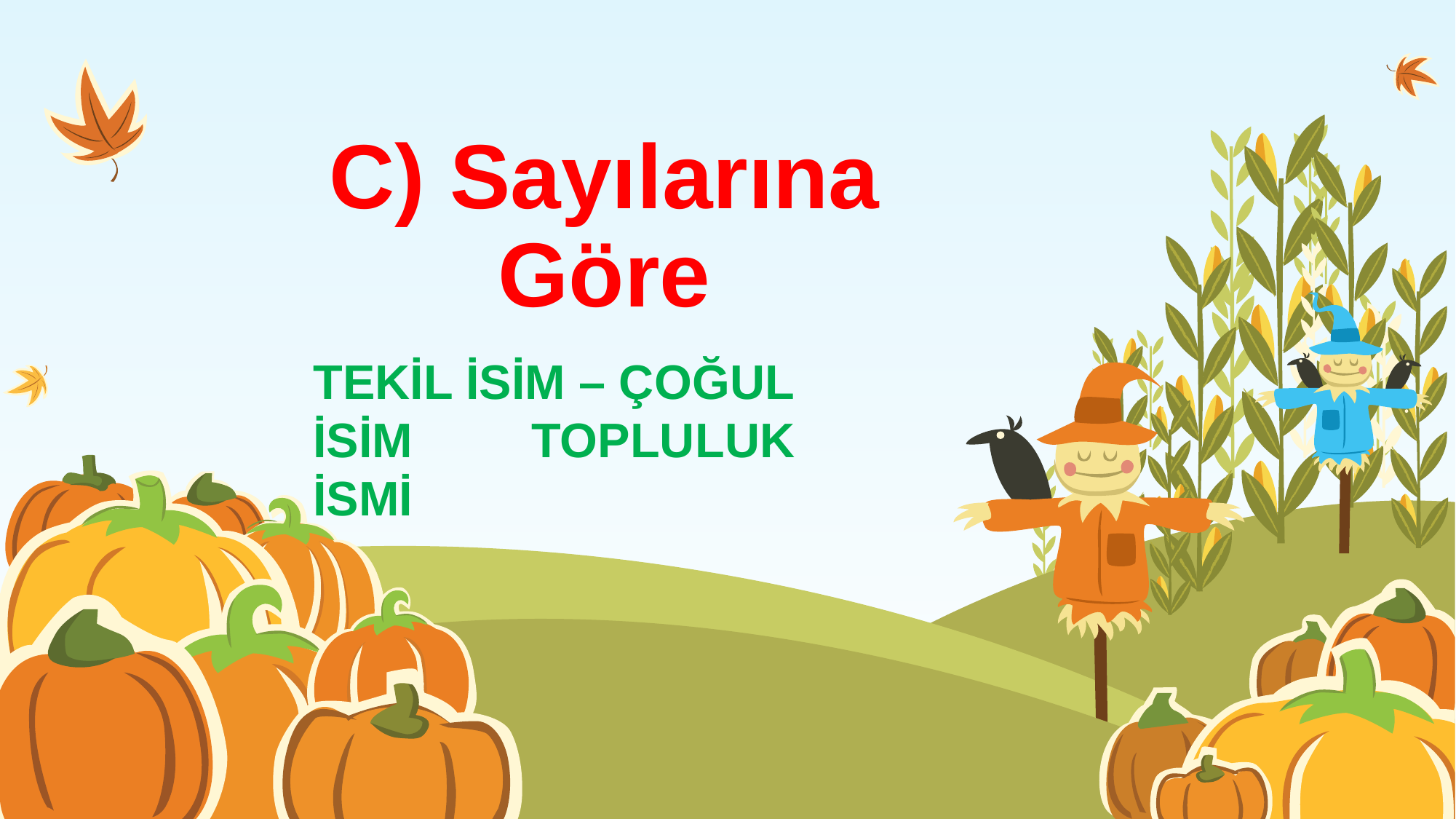

# C) Sayılarına Göre
TEKİL İSİM – ÇOĞUL İSİM      	TOPLULUK İSMİ